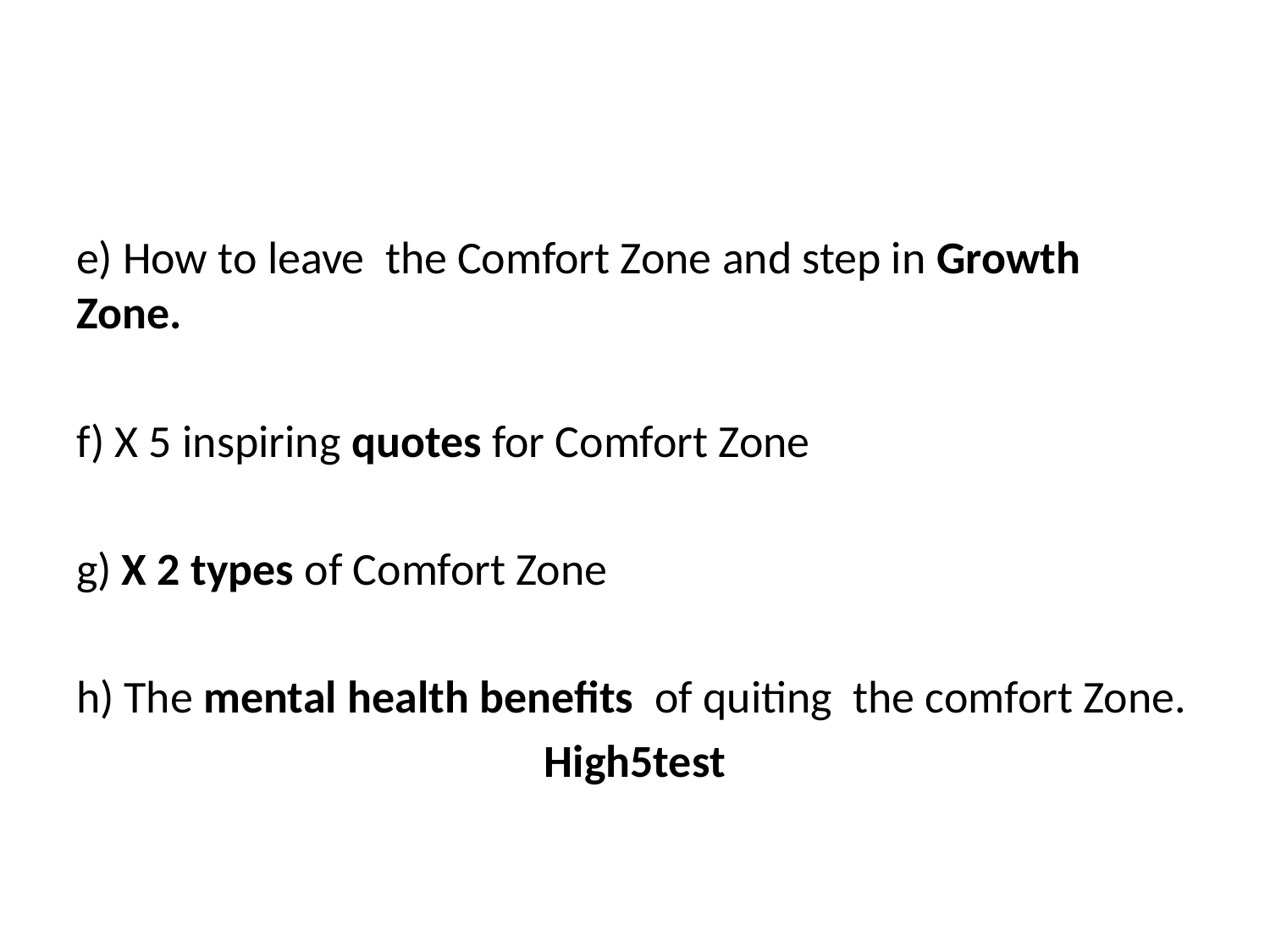

#
e) How to leave  the Comfort Zone and step in Growth Zone.

f) X 5 inspiring quotes for Comfort Zone

g) X 2 types of Comfort Zone

h) The mental health benefits  of quiting  the comfort Zone.
High5test